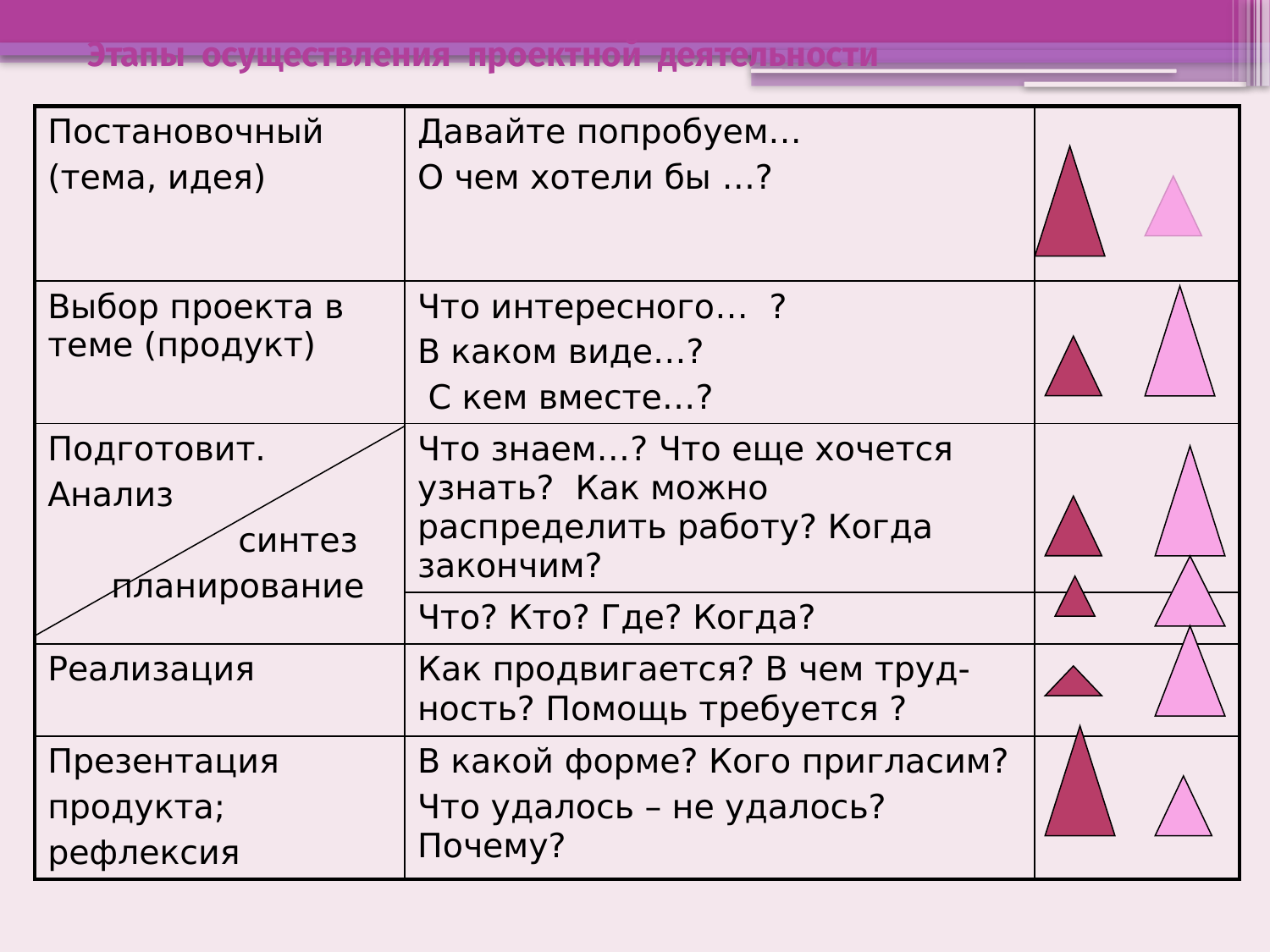

# Этапы  осуществления  проектной  деятельности
| Постановочный (тема, идея) | Давайте попробуем… О чем хотели бы …? |  |
| --- | --- | --- |
| Выбор проекта в теме (продукт) | Что интересного… ? В каком виде…? С кем вместе…? |  |
| Подготовит. Анализ синтез планирование | Что знаем…? Что еще хочется узнать? Как можно распределить работу? Когда закончим? |  |
|  | Что? Кто? Где? Когда? |  |
| Реализация | Как продвигается? В чем труд-ность? Помощь требуется ? |  |
| Презентация продукта; рефлексия | В какой форме? Кого пригласим? Что удалось – не удалось? Почему? |  |